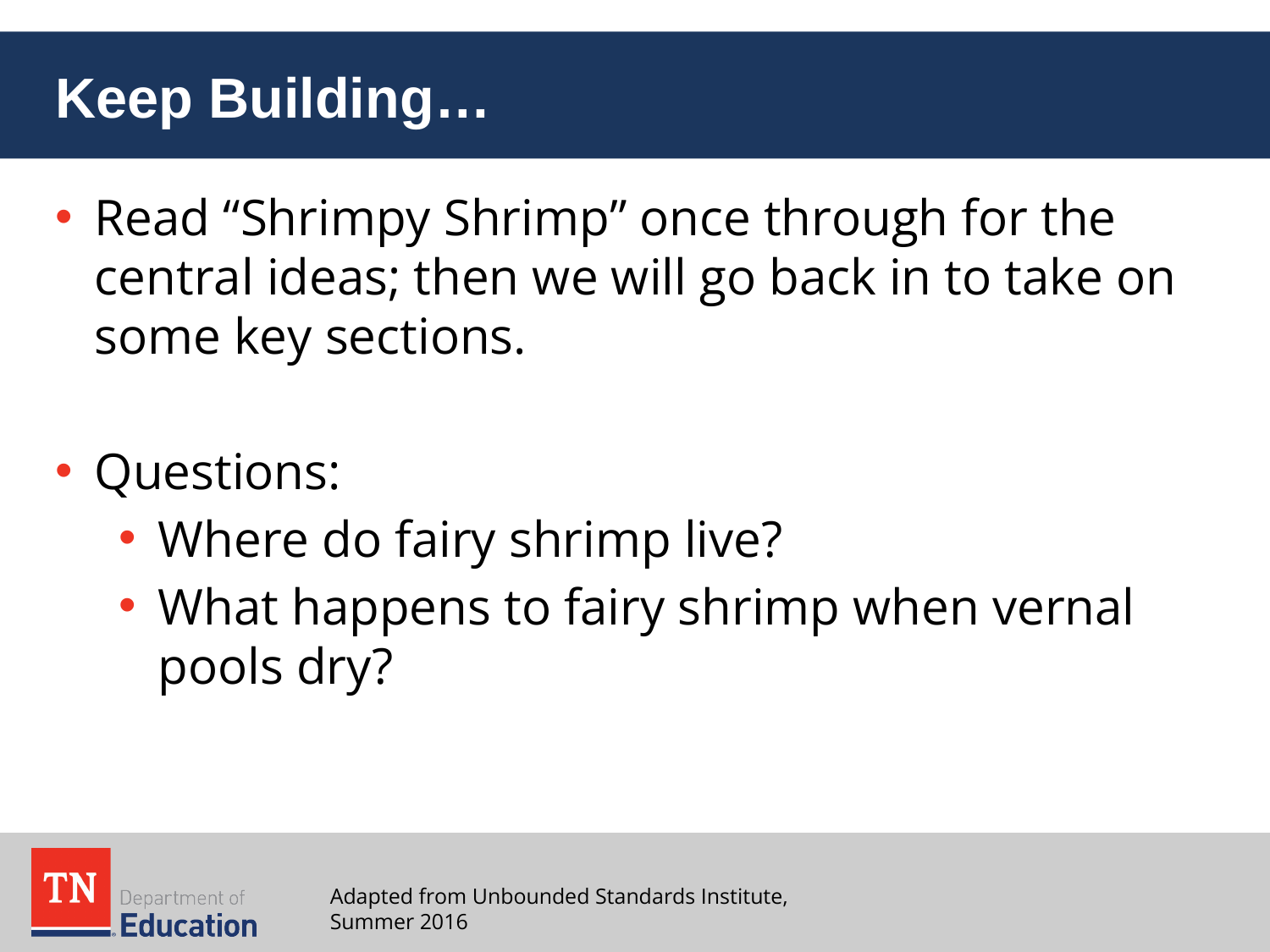

# Keep Building…
Read “Shrimpy Shrimp” once through for the central ideas; then we will go back in to take on some key sections.

Questions:
Where do fairy shrimp live?
What happens to fairy shrimp when vernal pools dry?
Adapted from Unbounded Standards Institute, Summer 2016